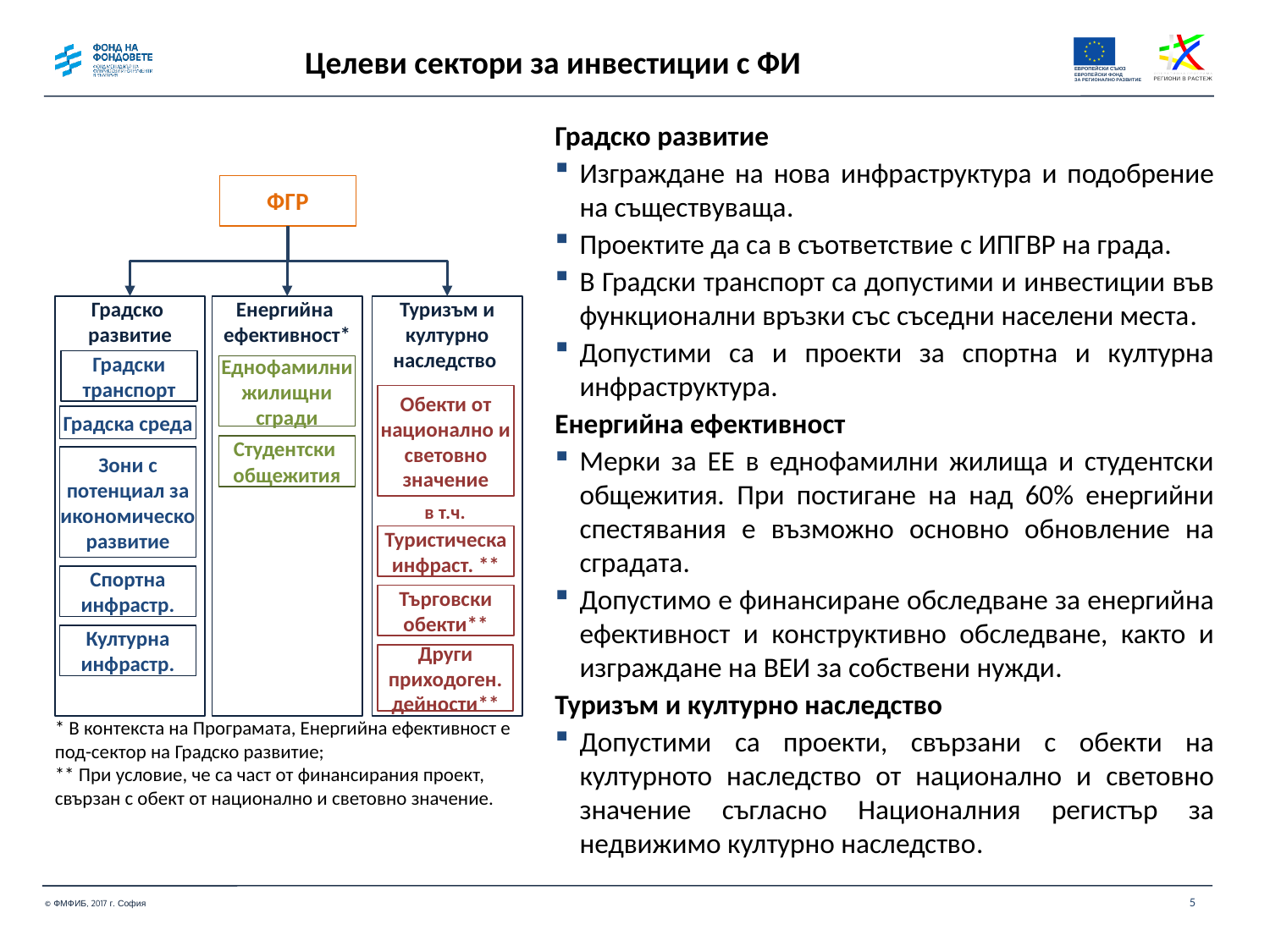

Целеви сектори за инвестиции с ФИ
Градско развитие
Изграждане на нова инфраструктура и подобрение на съществуваща.
Проектите да са в съответствие с ИПГВР на града.
В Градски транспорт са допустими и инвестиции във функционални връзки със съседни населени места.
Допустими са и проекти за спортна и културна инфраструктура.
Енергийна ефективност
Мерки за ЕЕ в еднофамилни жилища и студентски общежития. При постигане на над 60% енергийни спестявания е възможно основно обновление на сградата.
Допустимо е финансиране обследване за енергийна ефективност и конструктивно обследване, както и изграждане на ВЕИ за собствени нужди.
Туризъм и културно наследство
Допустими са проекти, свързани с обекти на културното наследство от национално и световно значение съгласно Националния регистър за недвижимо културно наследство.
ФГР
Градско
развитие
Енергийна
ефективност*
Туризъм и културно наследство
Градски транспорт
Еднофамилни жилищни сгради
Обекти от национално и световно значение
Градска среда
Студентски
общежития
Зони с потенциал за икономическо развитие
в т.ч.
Туристическа инфраст. **
Спортна инфрастр.
Търговски обекти**
Културна инфрастр.
Други приходоген. дейности**
* В контекста на Програмата, Енергийна ефективност е под-сектор на Градско развитие;
** При условие, че са част от финансирания проект, свързан с обект от национално и световно значение.
5